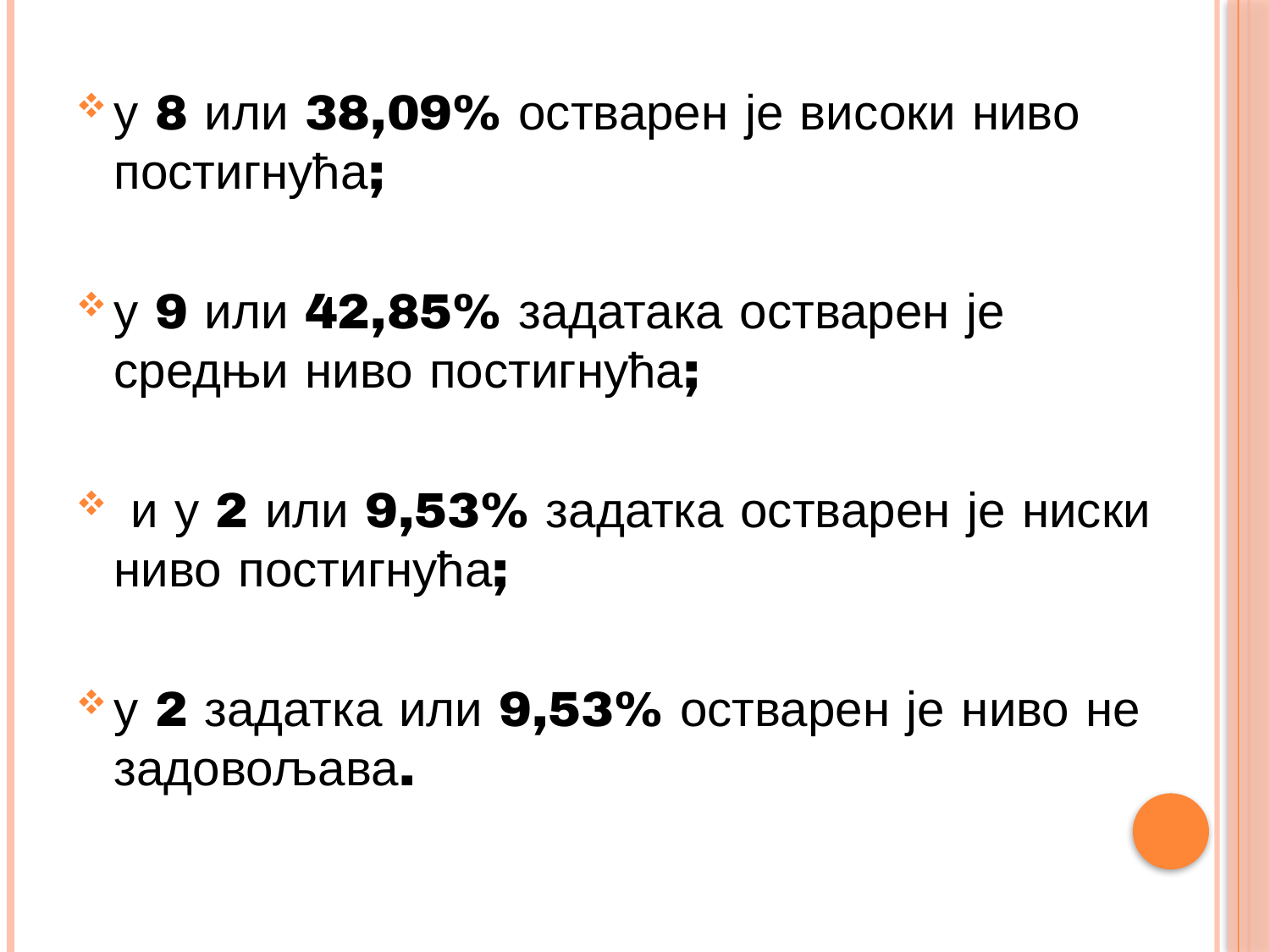

у 8 или 38,09% остварен је високи ниво постигнућа;

у 9 или 42,85% задатака остварен је средњи ниво постигнућа;

 и у 2 или 9,53% задатка остварен је ниски ниво постигнућа;

у 2 задатка или 9,53% остварен је ниво не задовољава.